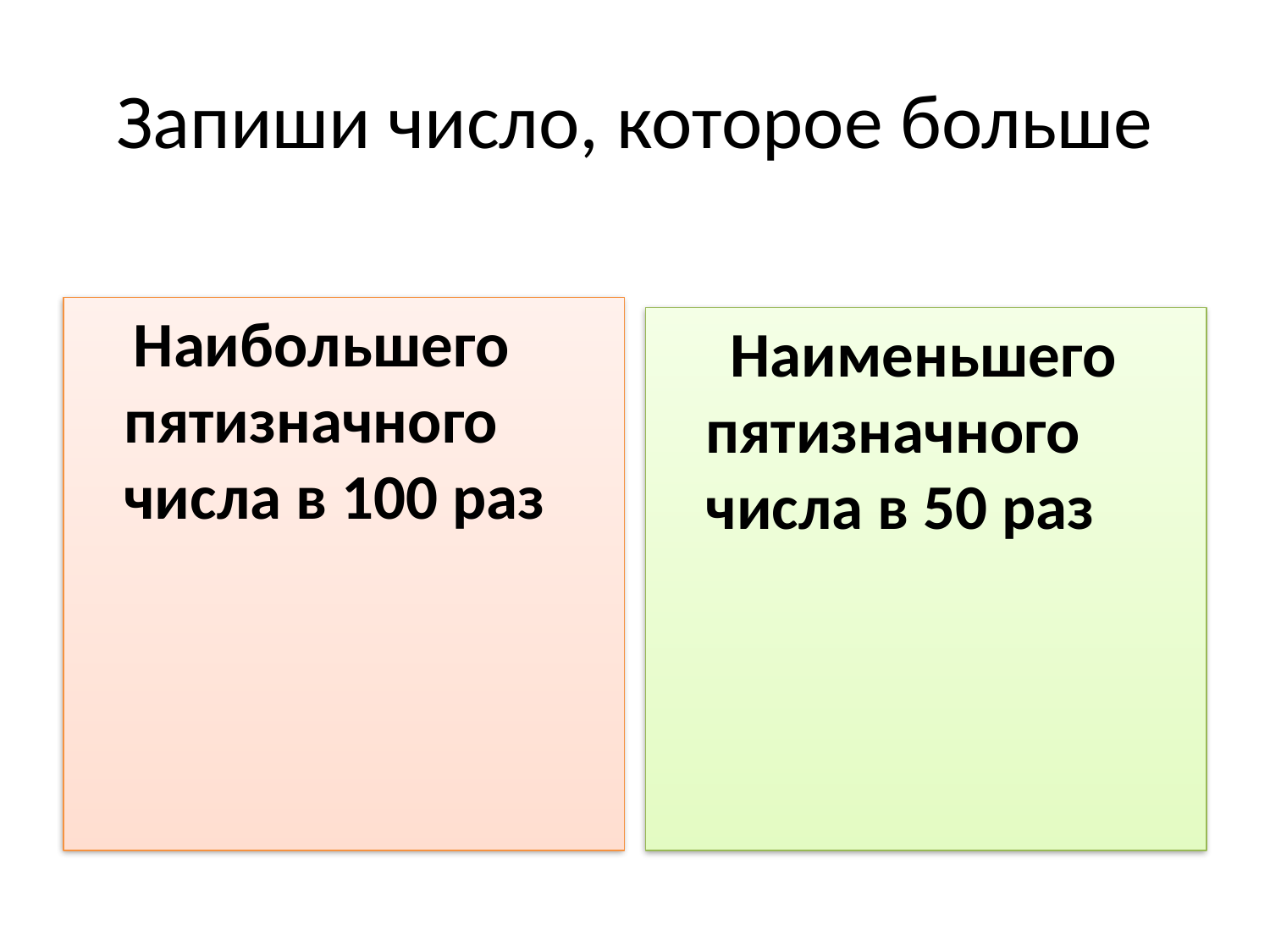

# Запиши число, которое больше
    Наибольшего пятизначного числа в 100 раз
     Наименьшего пятизначного числа в 50 раз